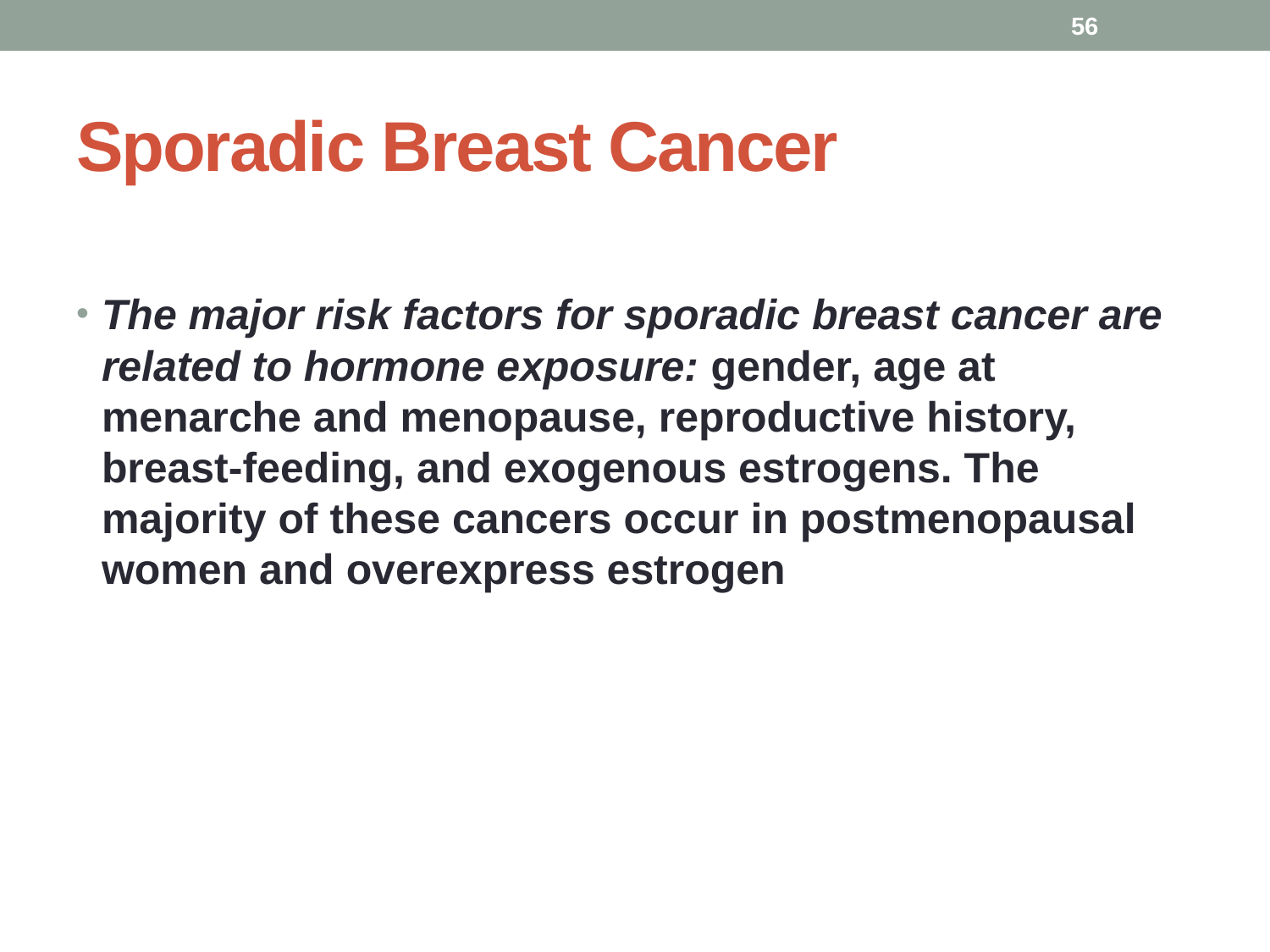

56
# Sporadic Breast Cancer

The major risk factors for sporadic breast cancer are related to hormone exposure: gender, age at menarche and menopause, reproductive history, breast-feeding, and exogenous estrogens. The majority of these cancers occur in postmenopausal women and overexpress estrogen